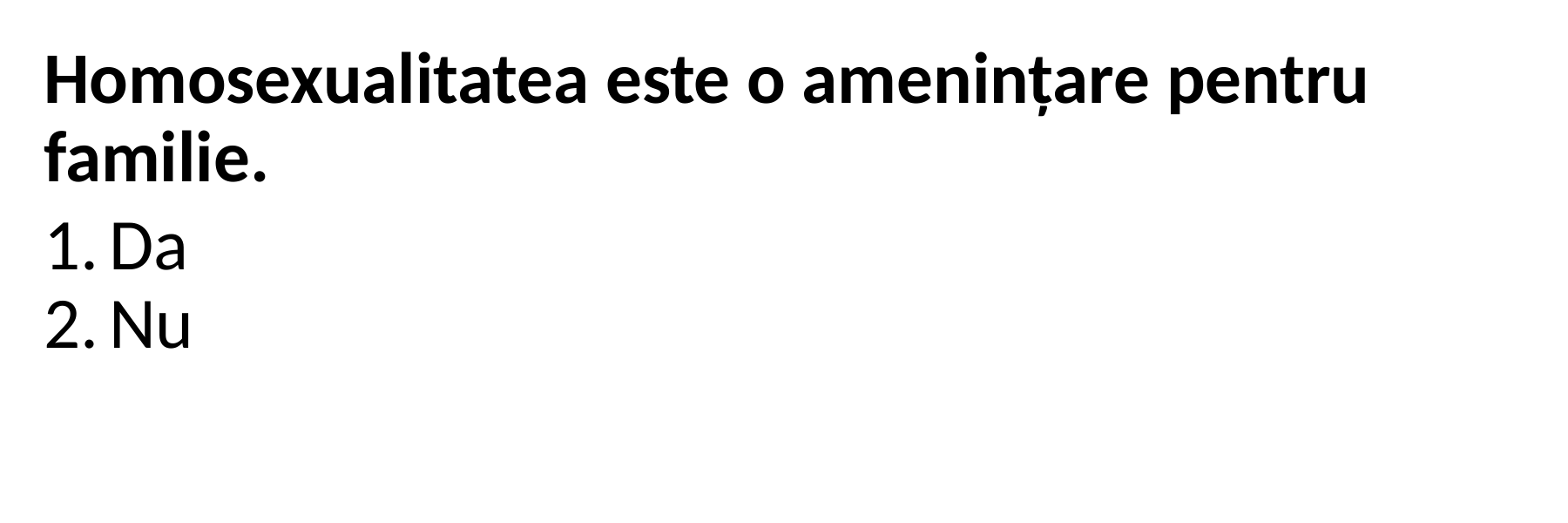

Homosexualitatea este o amenințare pentru familie.
Da
Nu